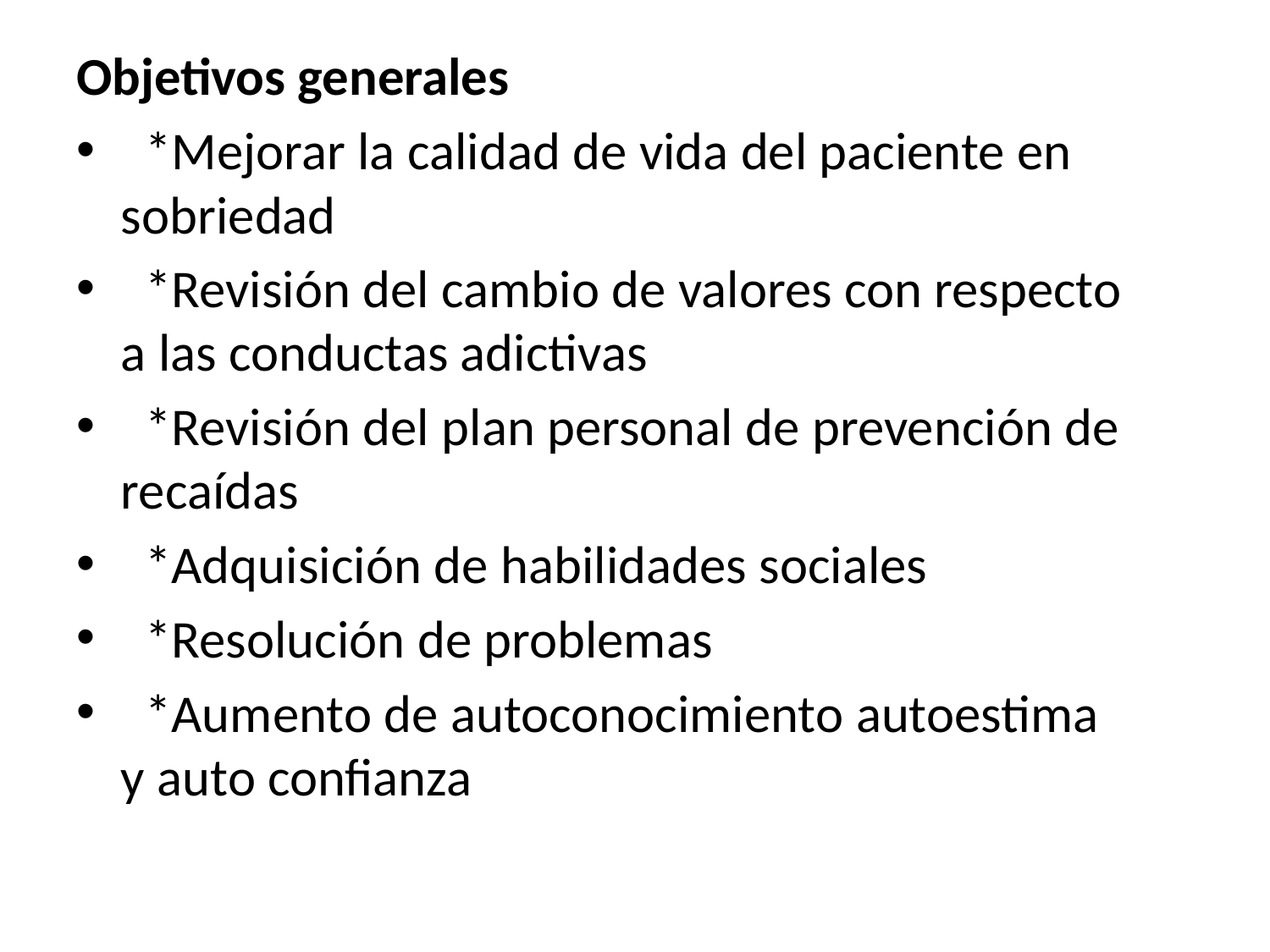

Objetivos generales
  *Mejorar la calidad de vida del paciente en 	sobriedad
  *Revisión del cambio de valores con respecto 	a las conductas adictivas
  *Revisión del plan personal de prevención de 	recaídas
  *Adquisición de habilidades sociales
  *Resolución de problemas
  *Aumento de autoconocimiento autoestima 	y auto confianza